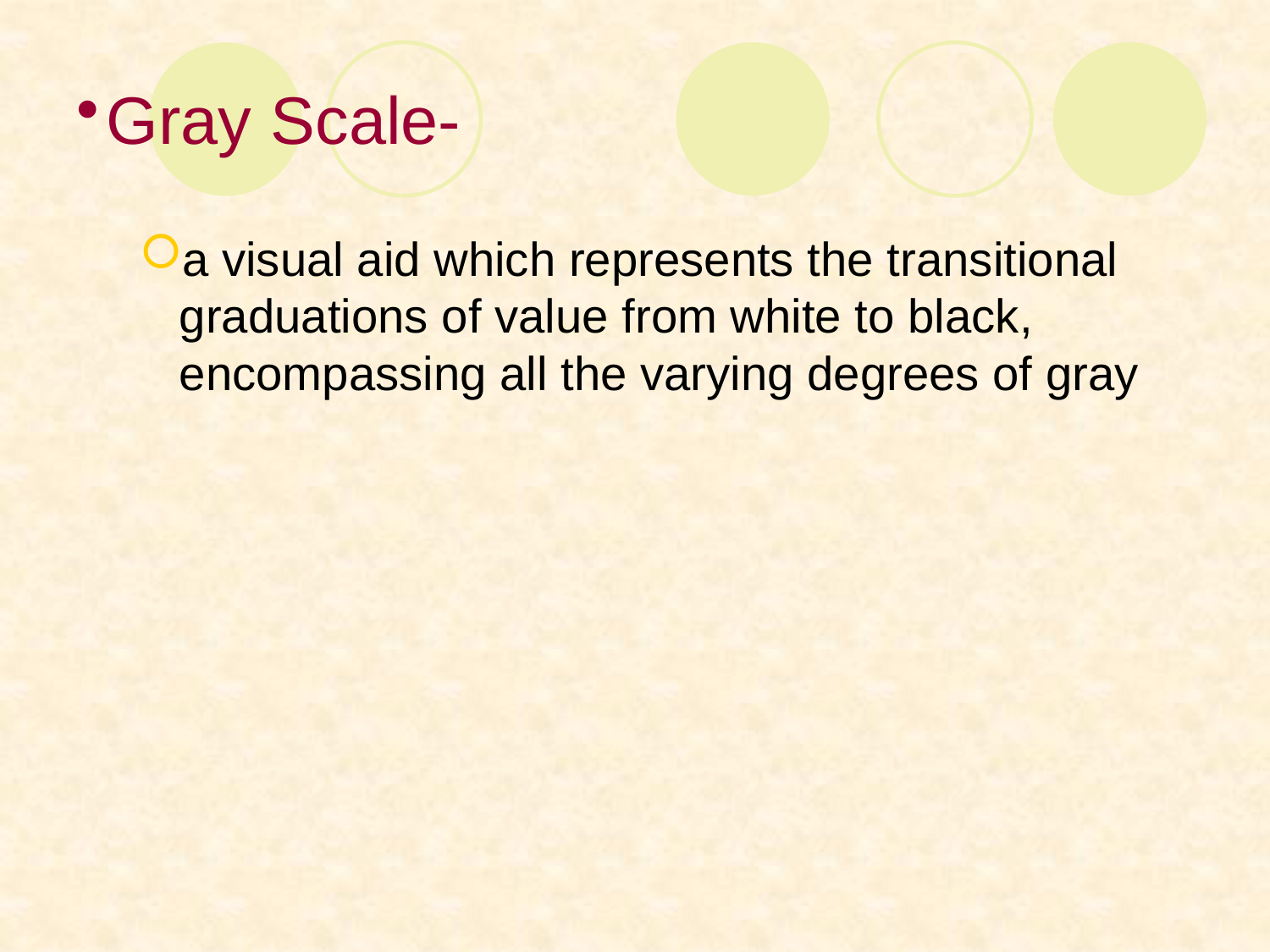

# Gray Scale-
a visual aid which represents the transitional graduations of value from white to black, encompassing all the varying degrees of gray